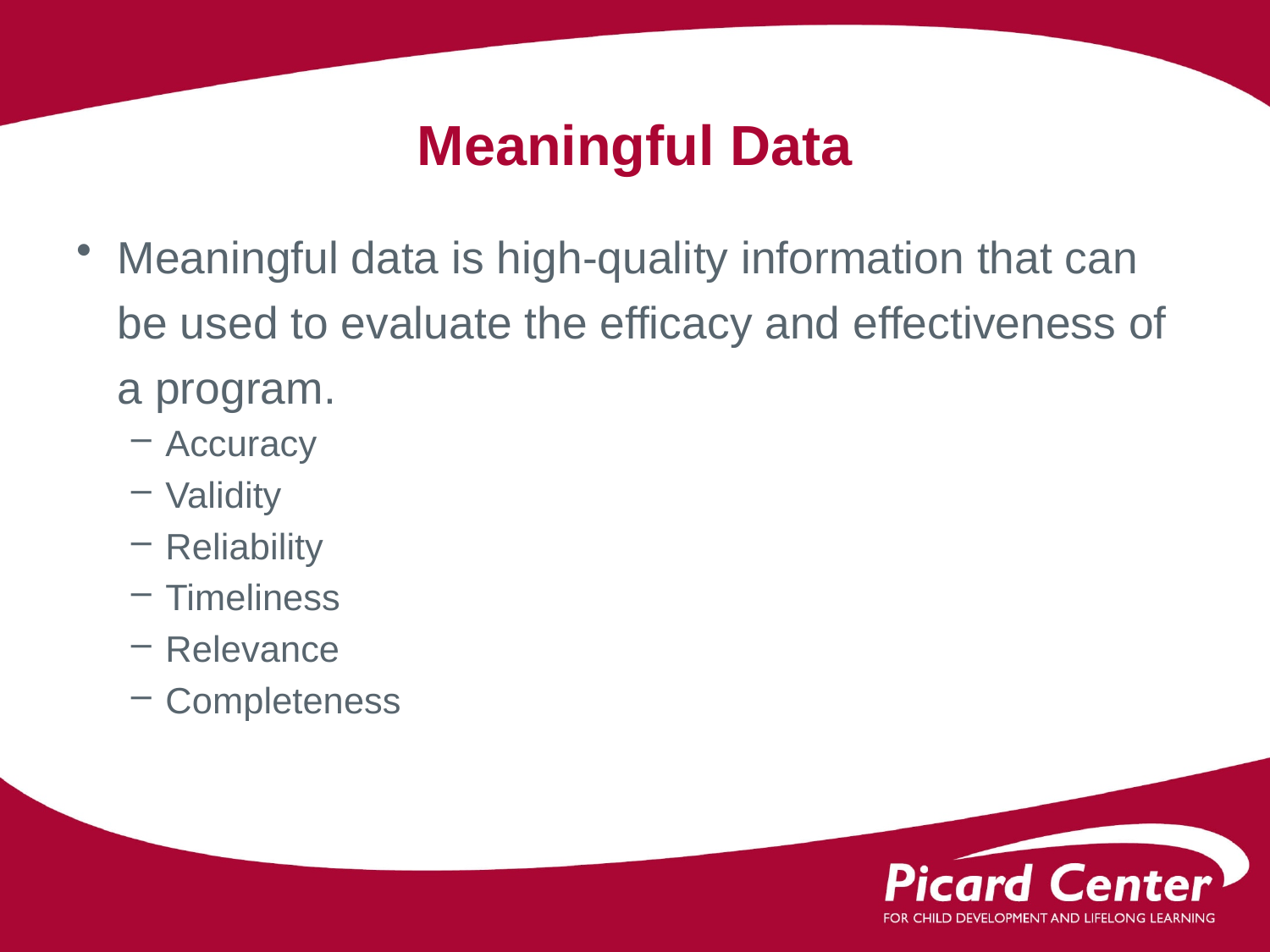

# Meaningful Data
Meaningful data is high-quality information that can be used to evaluate the efficacy and effectiveness of a program.
Accuracy
Validity
Reliability
Timeliness
Relevance
Completeness